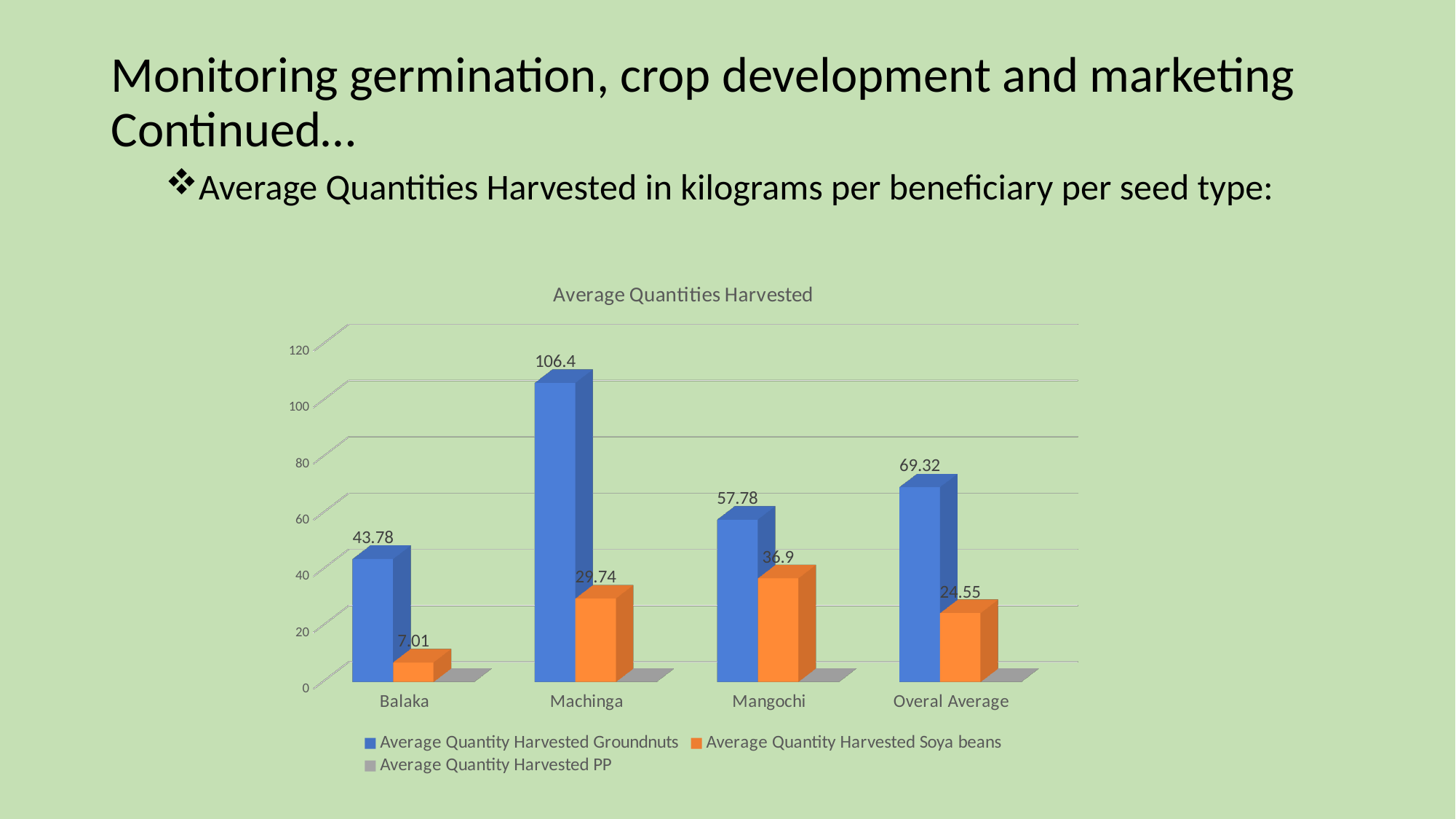

# Monitoring germination, crop development and marketing Continued…
Average Quantities Harvested in kilograms per beneficiary per seed type:

[unsupported chart]